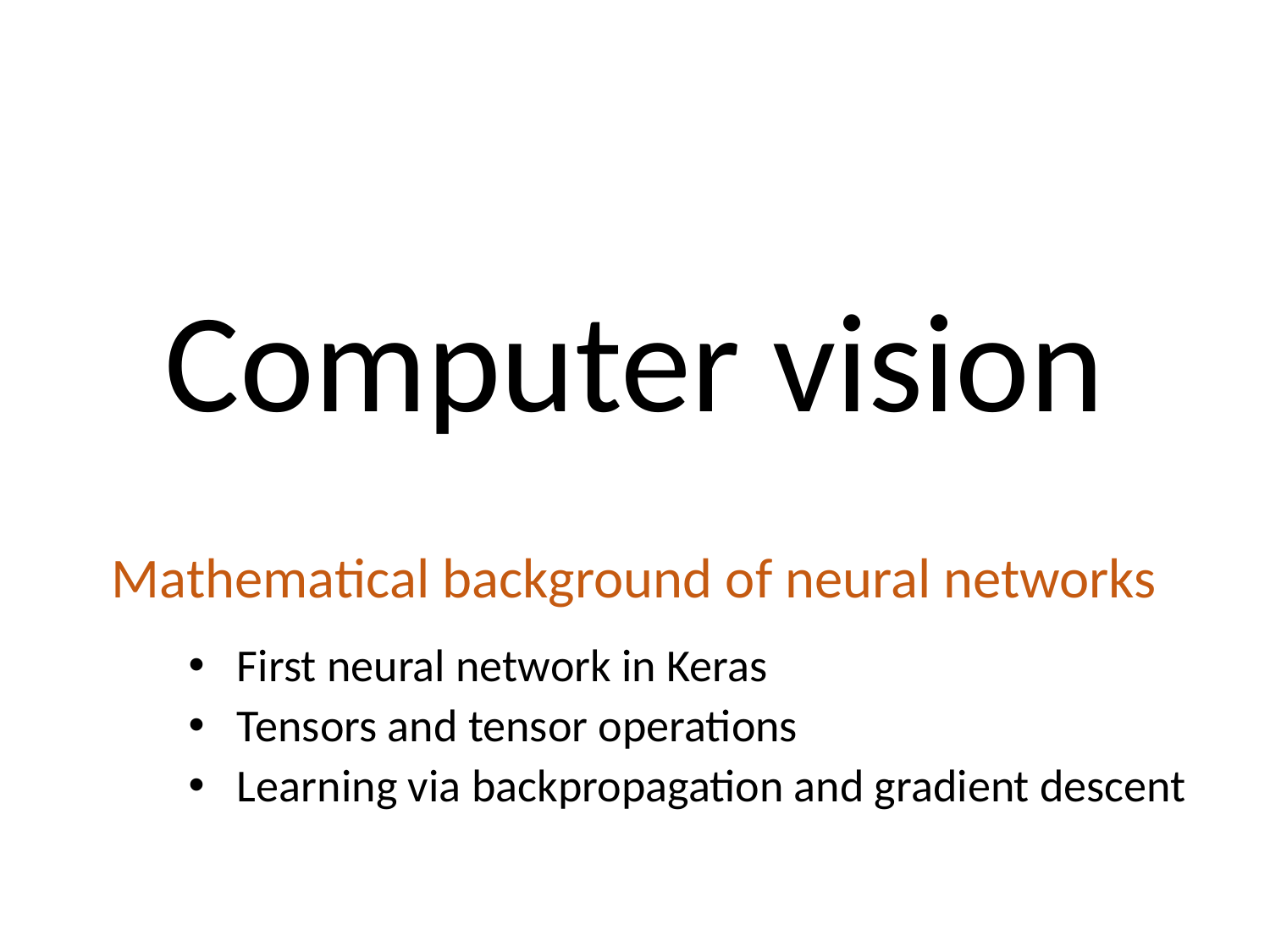

# Computer vision
Mathematical background of neural networks
First neural network in Keras
Tensors and tensor operations
Learning via backpropagation and gradient descent